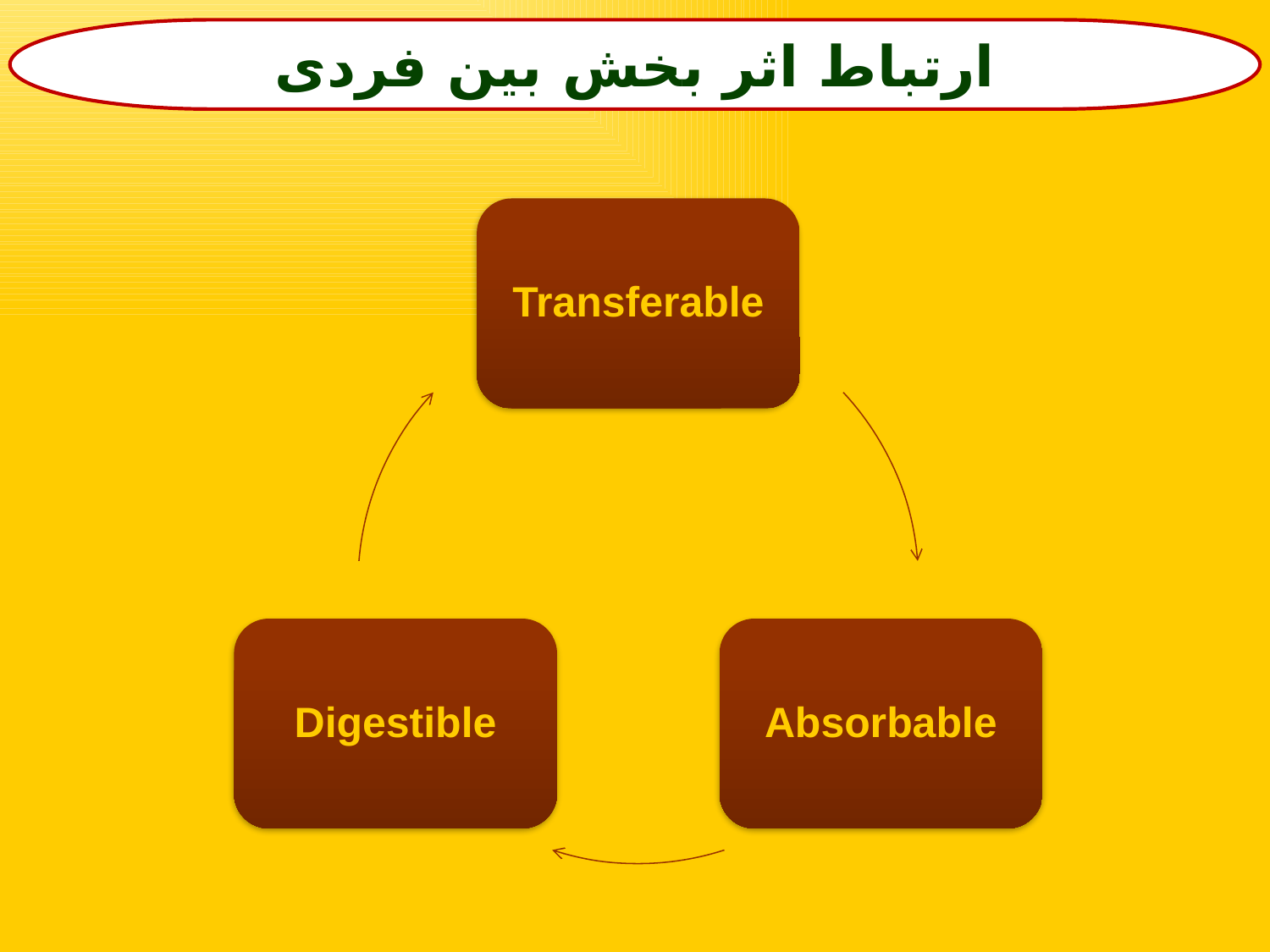

ارتباط اثر بخش بین فردی
Transferable
Absorbable
Digestible